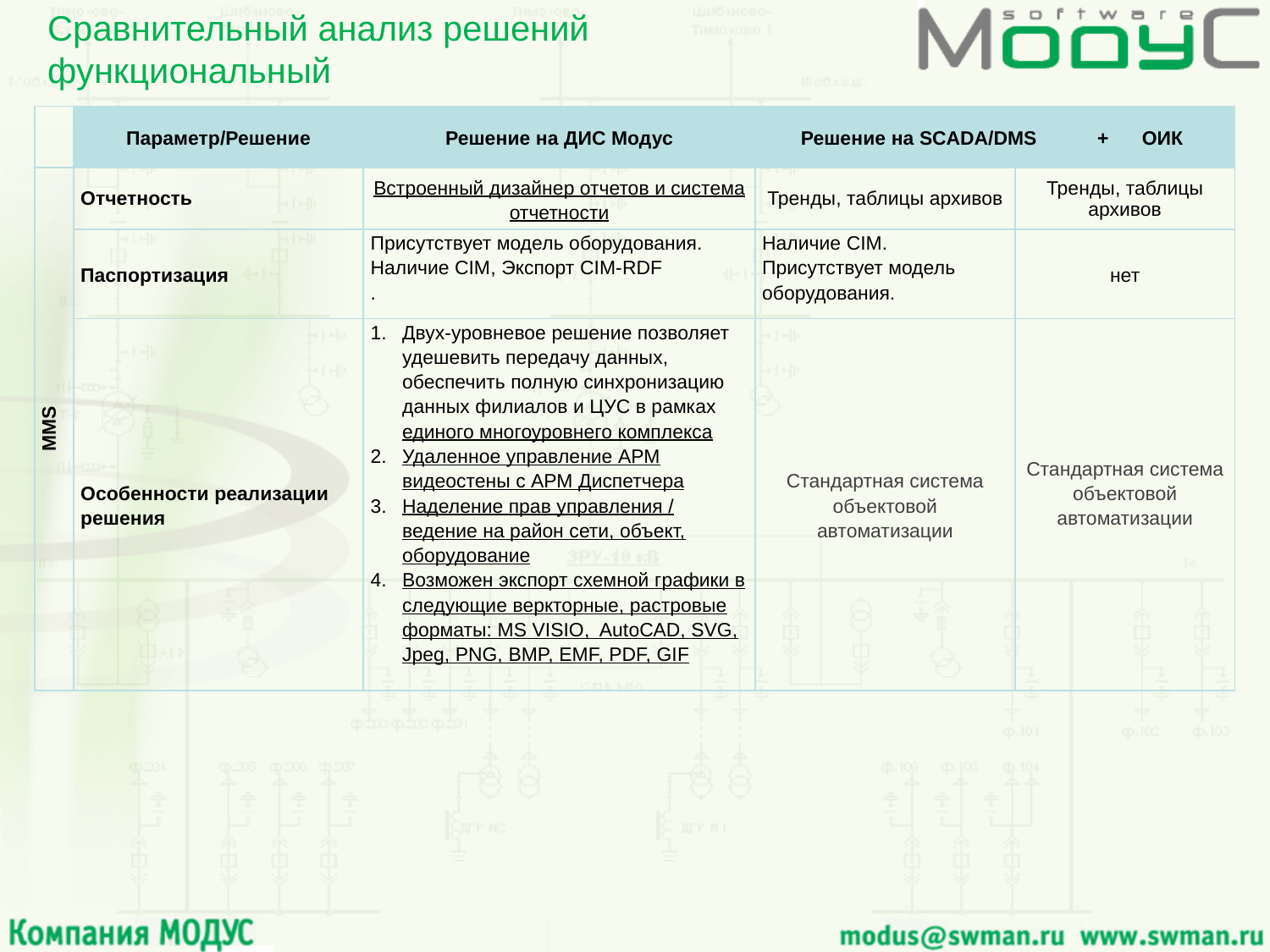

Сравнительный анализ решений функциональный
|  | Параметр/Решение | Решение на ДИС Модус | Решение на SCADA/DMS + ОИК |  |
| --- | --- | --- | --- | --- |
| MMS | Отчетность | Встроенный дизайнер отчетов и система отчетности | Тренды, таблицы архивов | Тренды, таблицы архивов |
|  | Паспортизация | Присутствует модель оборудования. Наличие CIM, Экспорт CIM-RDF . | Наличие CIM. Присутствует модель оборудования. | нет |
|  | Особенности реализации решения | Двух-уровневое решение позволяет удешевить передачу данных, обеспечить полную синхронизацию данных филиалов и ЦУС в рамках единого многоуровнего комплекса Удаленное управление АРМ видеостены с АРМ Диспетчера Наделение прав управления / ведение на район сети, объект, оборудование Возможен экспорт схемной графики в следующие веркторные, растровые форматы: MS VISIO, AutoCAD, SVG, Jpeg, PNG, BMP, EMF, PDF, GIF | Стандартная система объектовой автоматизации | Стандартная система объектовой автоматизации |